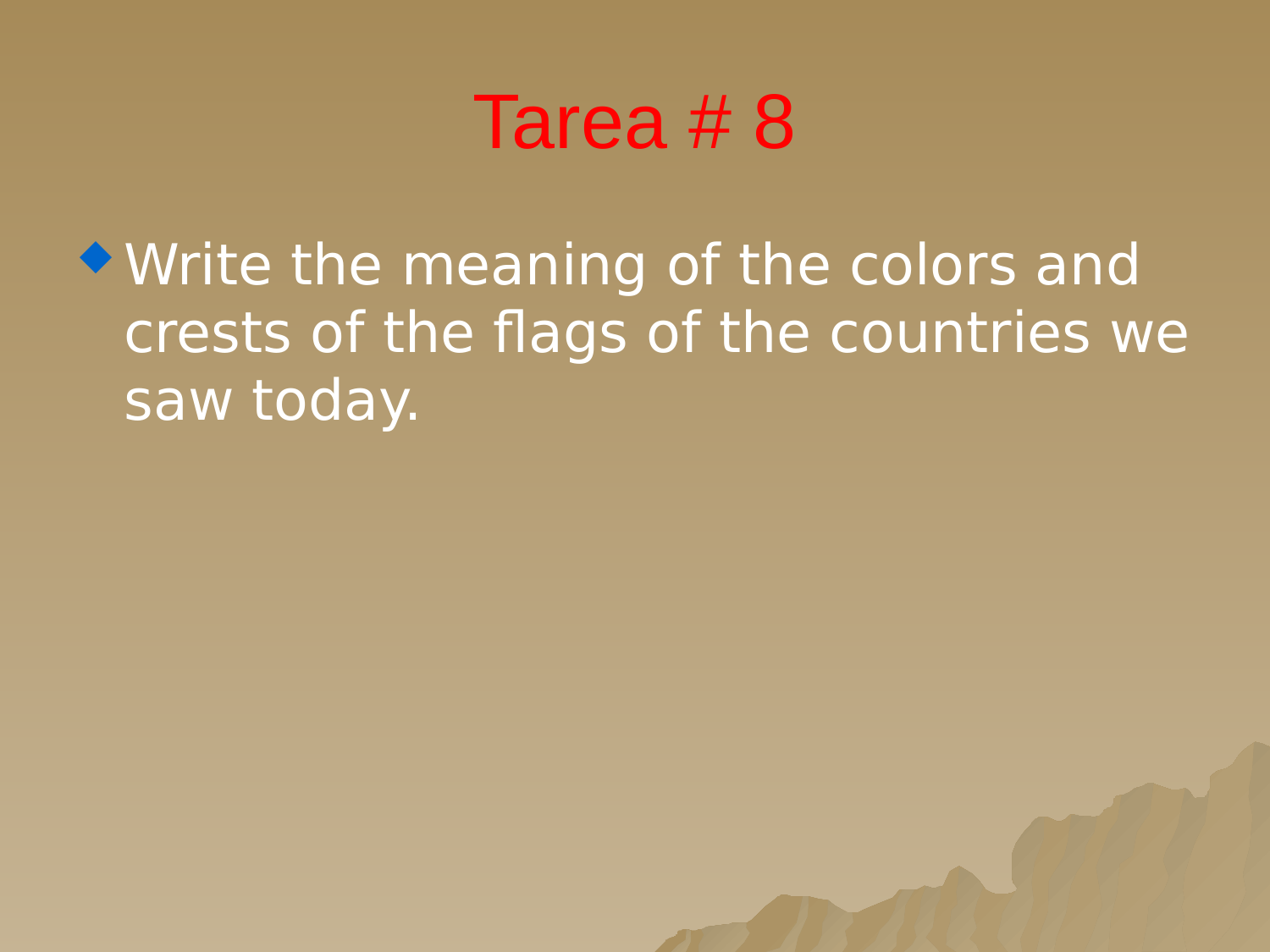

# Tarea # 8
Write the meaning of the colors and crests of the flags of the countries we saw today.